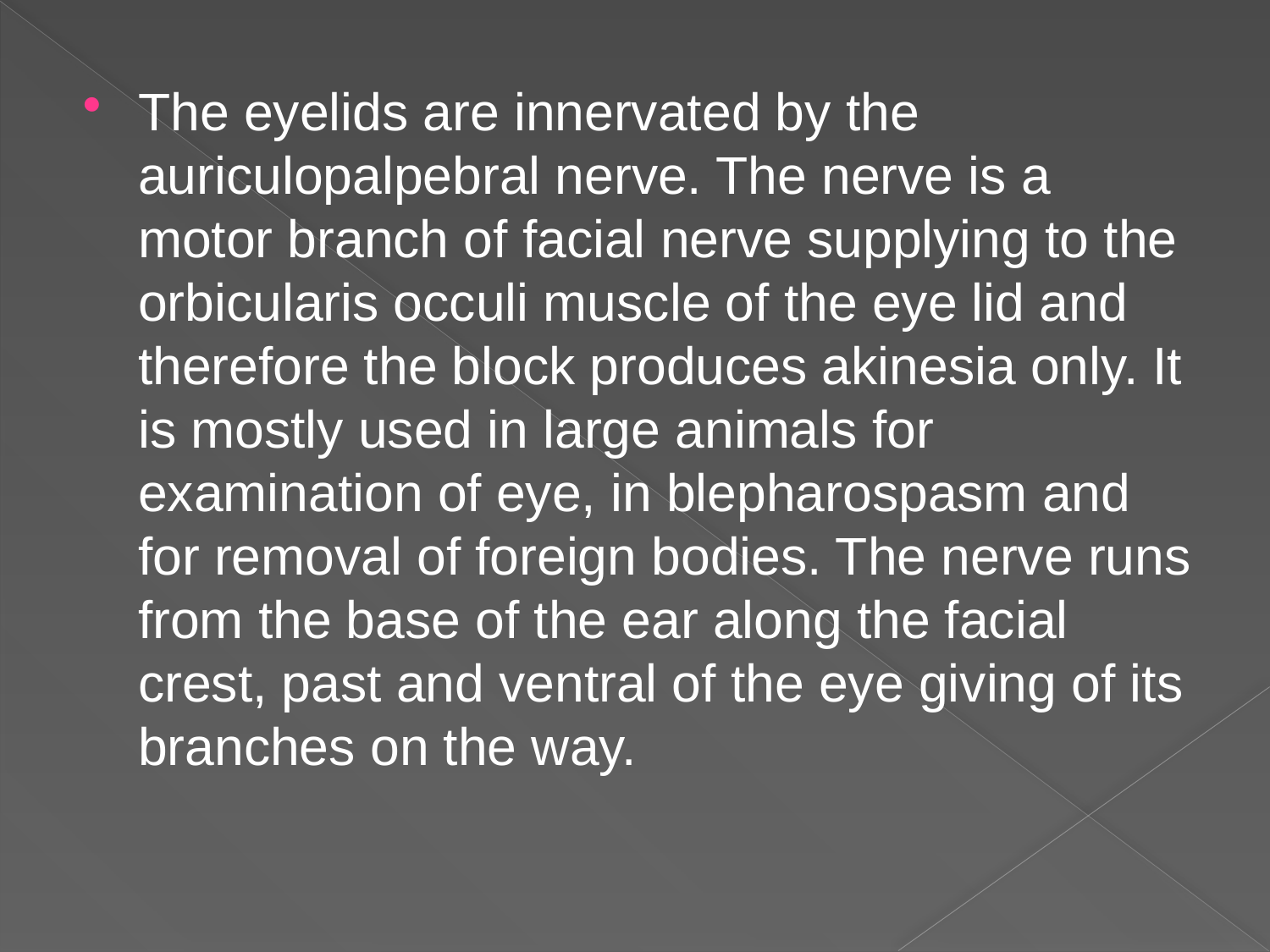

The eyelids are innervated by the auriculopalpebral nerve. The nerve is a motor branch of facial nerve supplying to the orbicularis occuli muscle of the eye lid and therefore the block produces akinesia only. It is mostly used in large animals for examination of eye, in blepharospasm and for removal of foreign bodies. The nerve runs from the base of the ear along the facial crest, past and ventral of the eye giving of its branches on the way.